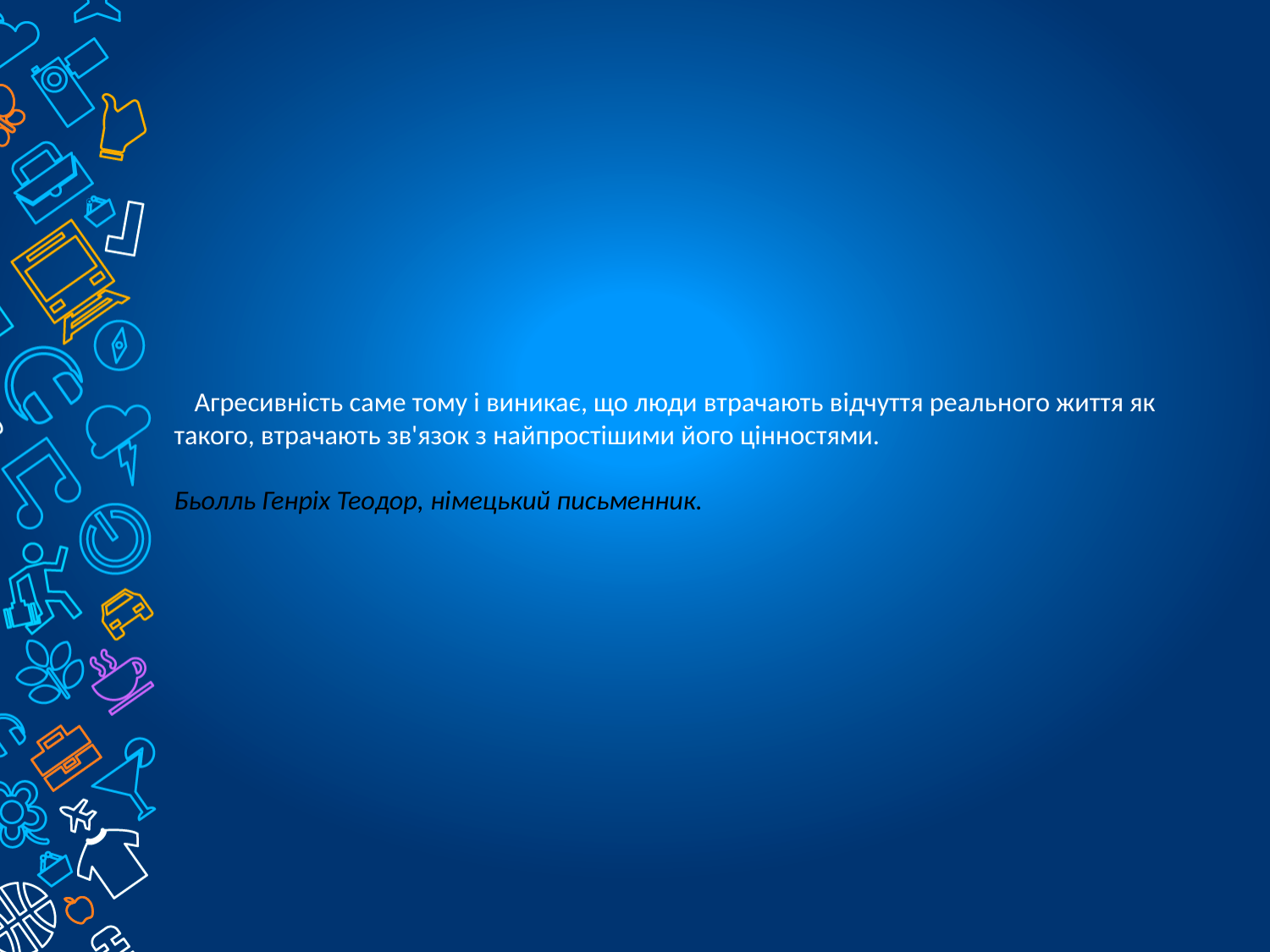

# Агресивність саме тому і виникає, що люди втрачають відчуття реального життя як такого, втрачають зв'язок з найпростішими його цінностями. Бьолль Генріх Теодор, німецький письменник.